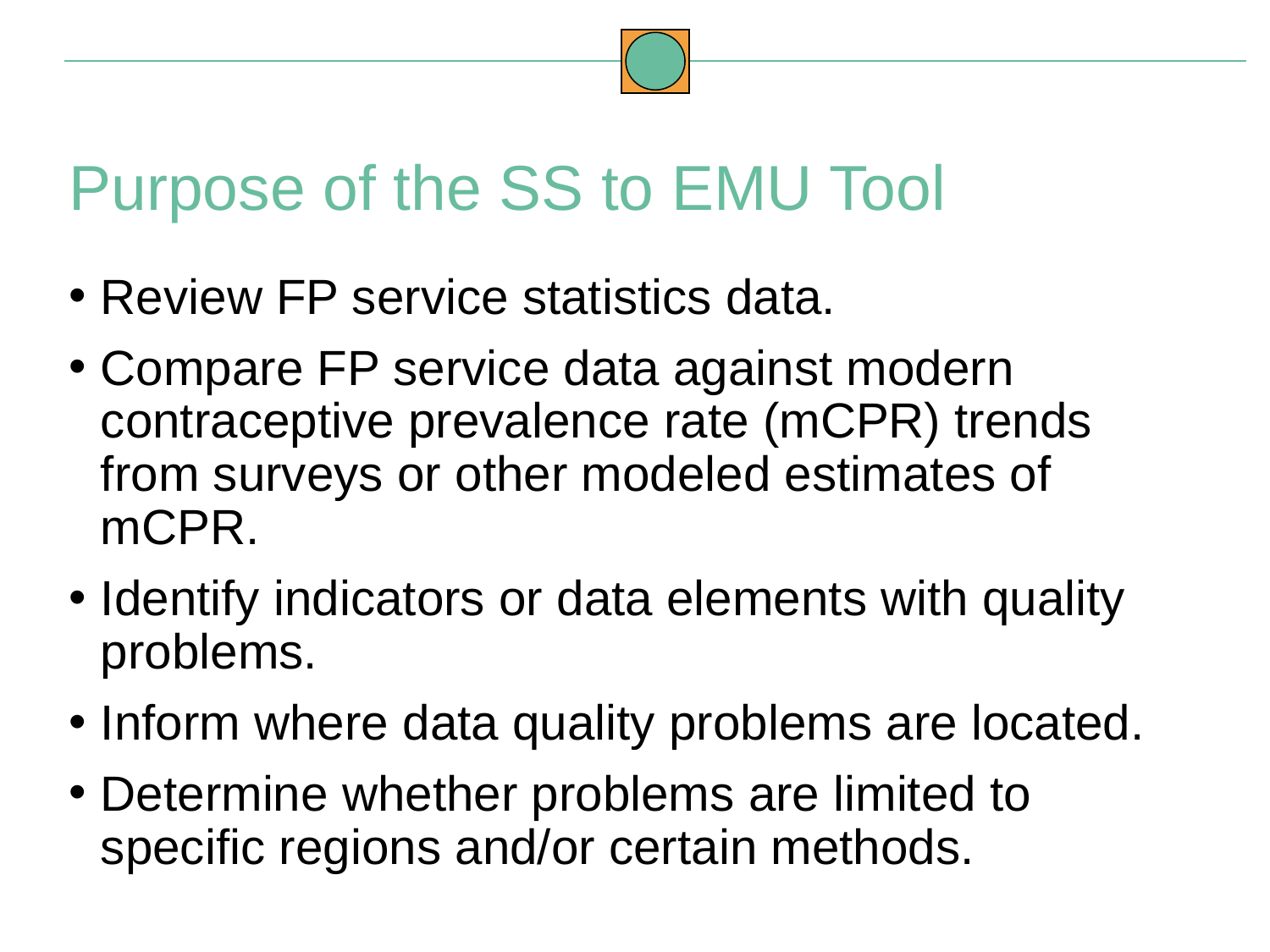

Purpose of the SS to EMU Tool
Review FP service statistics data.
Compare FP service data against modern contraceptive prevalence rate (mCPR) trends from surveys or other modeled estimates of mCPR.
Identify indicators or data elements with quality problems.
Inform where data quality problems are located.
Determine whether problems are limited to specific regions and/or certain methods.